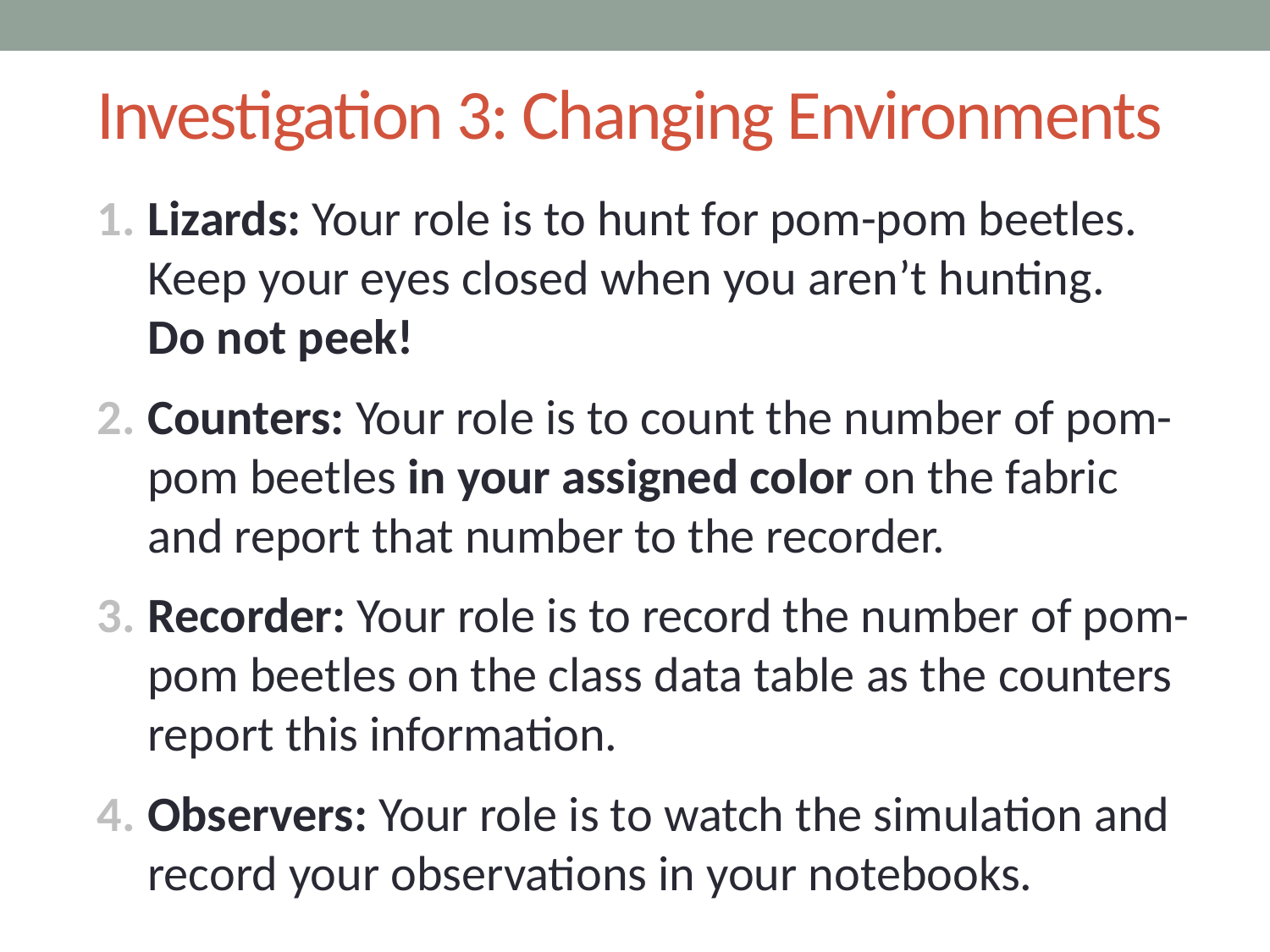

# Investigation 3: Changing Environments
Lizards: Your role is to hunt for pom-pom beetles. Keep your eyes closed when you aren’t hunting.
Do not peek!
Counters: Your role is to count the number of pom-pom beetles in your assigned color on the fabric and report that number to the recorder.
Recorder: Your role is to record the number of pom-pom beetles on the class data table as the counters report this information.
Observers: Your role is to watch the simulation and record your observations in your notebooks.